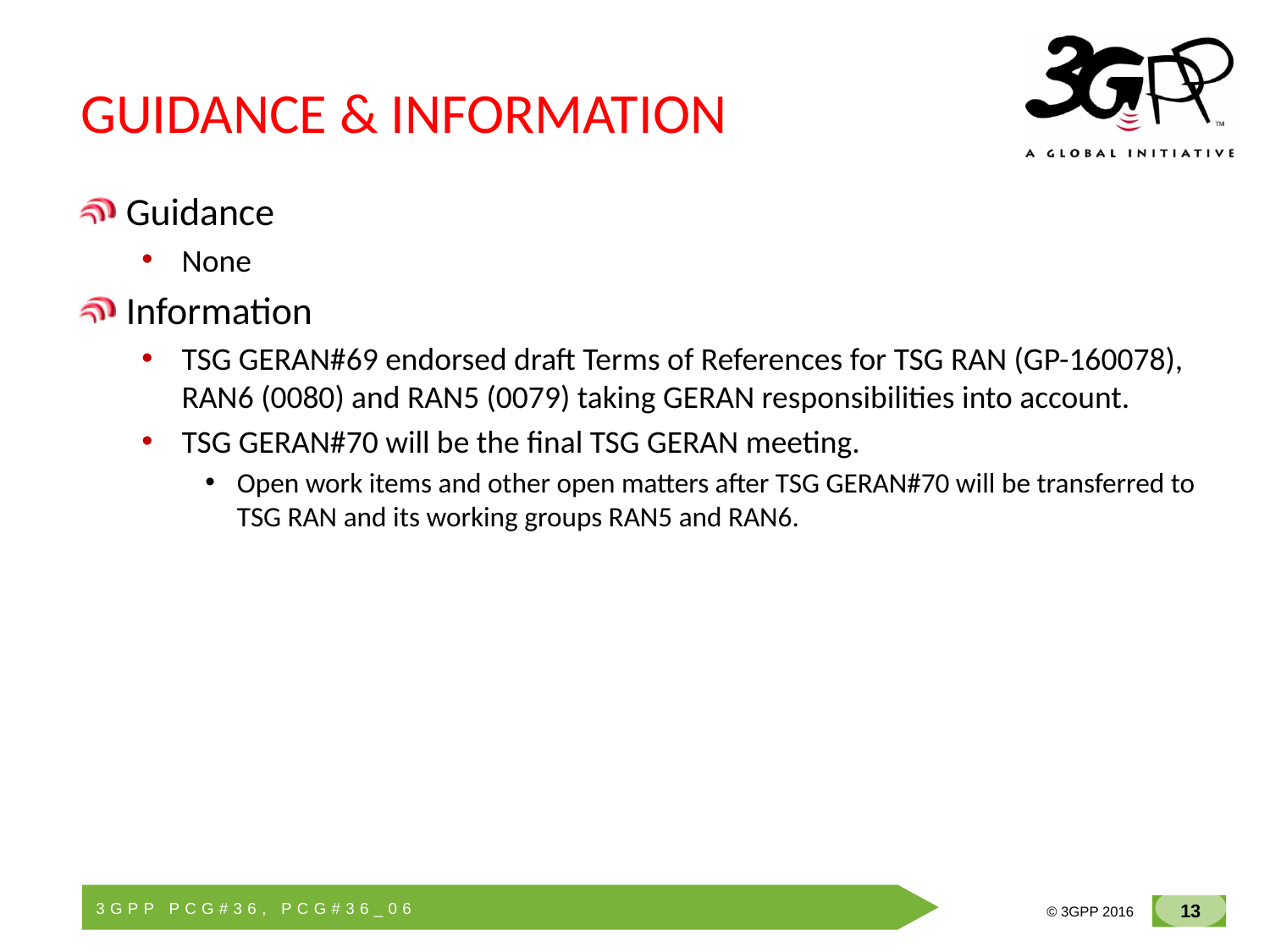

# GUIDANCE & INFORMATION
Guidance
None
Information
TSG GERAN#69 endorsed draft Terms of References for TSG RAN (GP-160078), RAN6 (0080) and RAN5 (0079) taking GERAN responsibilities into account.
TSG GERAN#70 will be the final TSG GERAN meeting.
Open work items and other open matters after TSG GERAN#70 will be transferred to TSG RAN and its working groups RAN5 and RAN6.